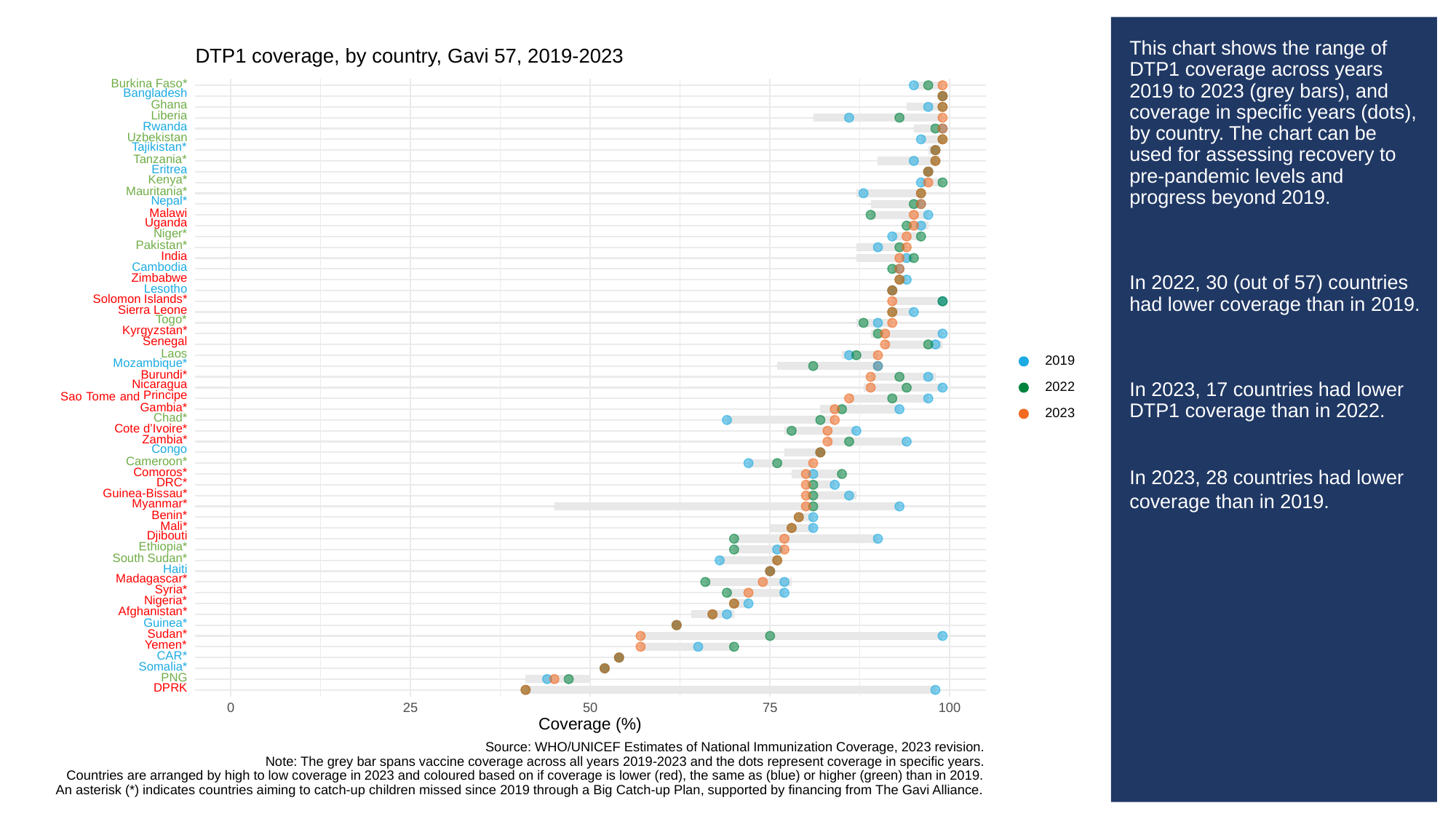

# This chart shows the range of DTP1 coverage across years 2019 to 2023 (grey bars), and coverage in specific years (dots), by country. The chart can be used for assessing recovery to pre-pandemic levels and progress beyond 2019.

In 2022, 30 (out of 57) countries had lower coverage than in 2019.

In 2023, 17 countries had lower DTP1 coverage than in 2022.

In 2023, 28 countries had lower coverage than in 2019.

DTP1 coverage, by country, Gavi 57, 2019-2023

Faso*
Burkina

Bangladesh

Ghana

Liberia

Rwanda

Uzbekistan

Tajikistan*

Tanzania*

Eritrea

Kenya*

Mauritania*

Nepal*

Malawi

Uganda

Niger*

Pakistan*

India

Cambodia

Zimbabwe

Lesotho

Solomon
Islands*

Sierra
Leone

Togo*

Kyrgyzstan*

Senegal

Laos

2019

Mozambique*

Burundi*

Nicaragua
2022

Principe
Sao
Tome
and

Gambia*

2023

Chad*

Cote
d’Ivoire*

Zambia*

Congo

Cameroon*

Comoros*

DRC*

Guinea-Bissau*

Myanmar*

Benin*

Mali*

Djibouti

Ethiopia*

South
Sudan*

Haiti

Madagascar*

Syria*

Nigeria*

Afghanistan*

Guinea*

Sudan*

Yemen*

CAR*

Somalia*

PNG

DPRK

0
25
50
100
75
Coverage (%)
Source: WHO/UNICEF Estimates of National Immunization Coverage, 2023 revision.
Note: The grey bar spans vaccine coverage across all years 2019-2023 and the dots represent coverage in specific years.
Countries are arranged by high to low coverage in 2023 and coloured based on if coverage is lower (red), the same as (blue) or higher (green) than in 2019.
An asterisk (*) indicates countries aiming to catch-up children missed since 2019 through a Big Catch-up Plan, supported by financing from The Gavi Alliance.